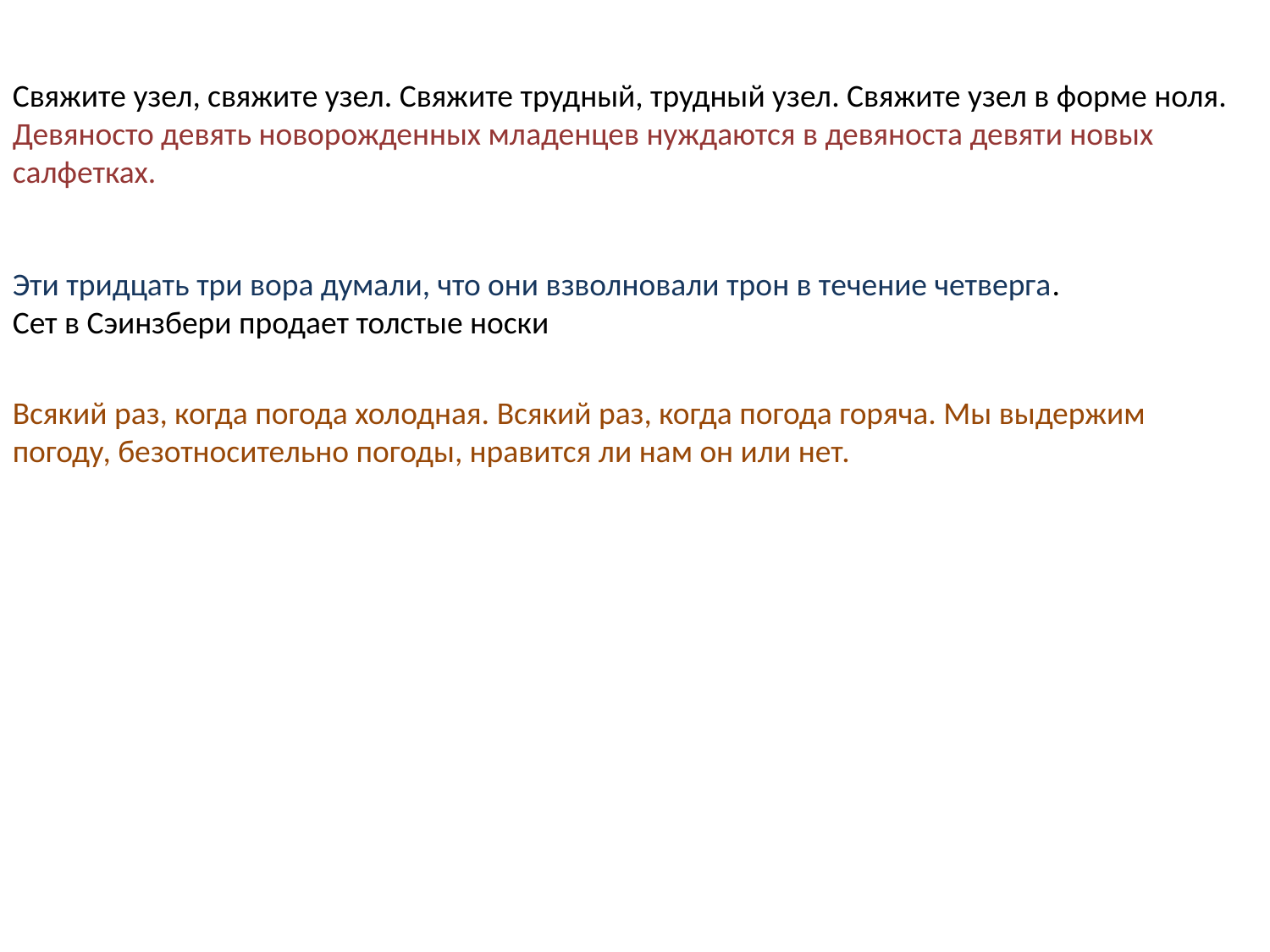

Свяжите узел, свяжите узел. Свяжите трудный, трудный узел. Свяжите узел в форме ноля.
Девяносто девять новорожденных младенцев нуждаются в девяноста девяти новых салфетках.
Эти тридцать три вора думали, что они взволновали трон в течение четверга.
Сет в Сэинзбери продает толстые носки
Всякий раз, когда погода холодная. Всякий раз, когда погода горяча. Мы выдержим погоду, безотносительно погоды, нравится ли нам он или нет.